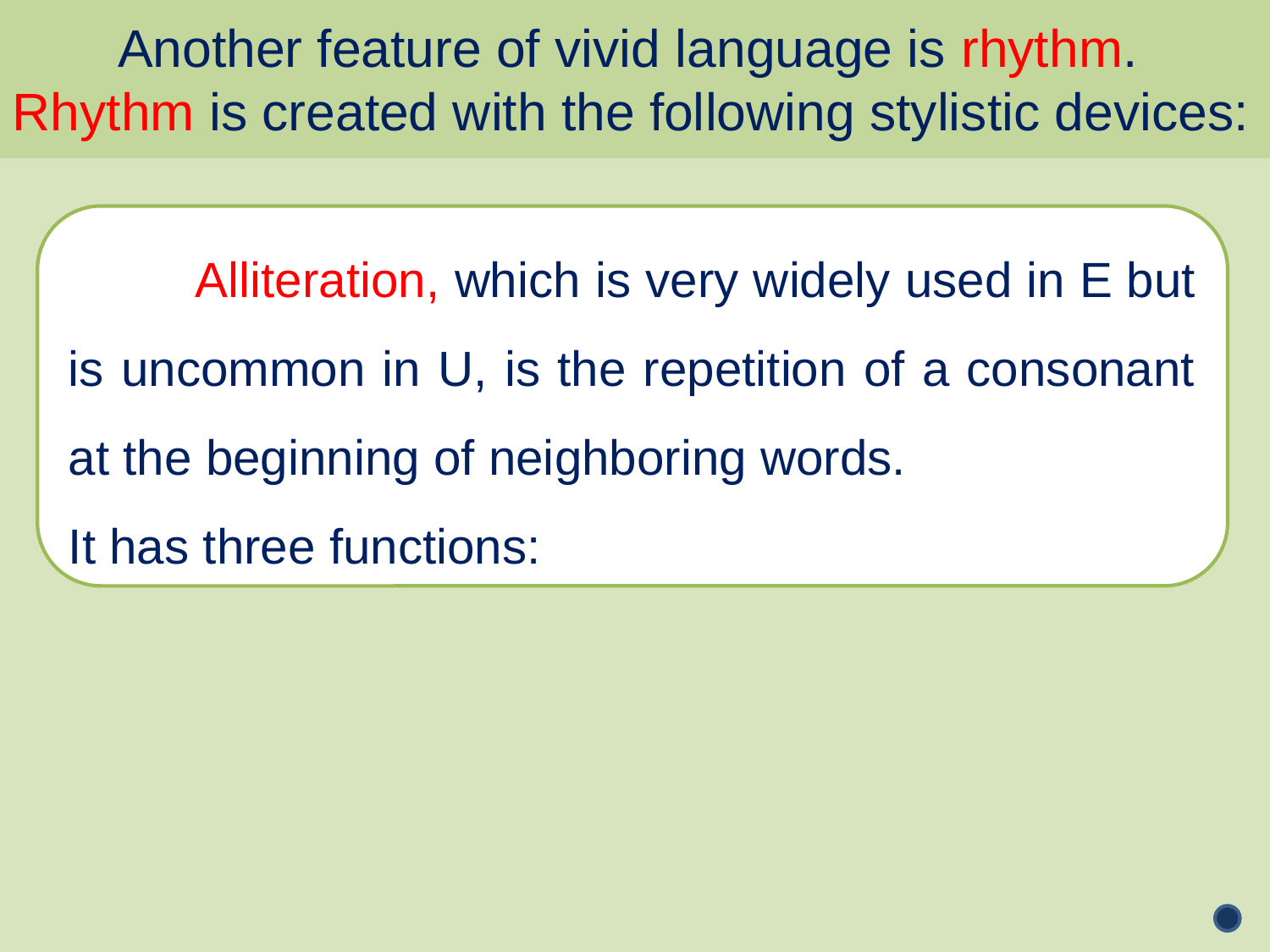

Another feature of vivid language is rhythm.
Rhythm is created with the following stylistic devices:
	Alliteration, which is very widely used in E but is uncommon in U, is the repetition of a consonant at the beginning of neighboring words.
It has three functions: